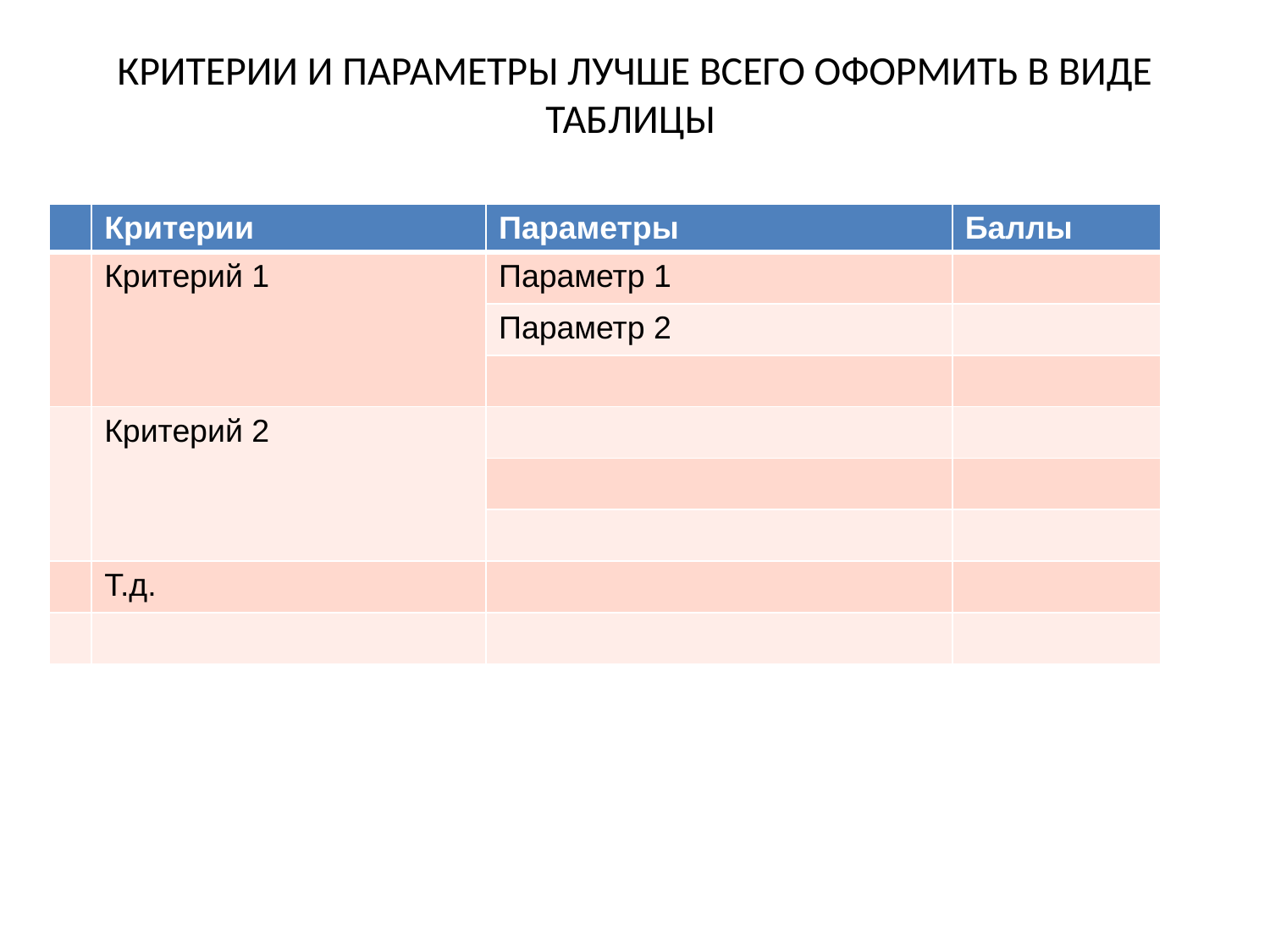

# КРИТЕРИИ И ПАРАМЕТРЫ ЛУЧШЕ ВСЕГО ОФОРМИТЬ В ВИДЕ ТАБЛИЦЫ
|  | Критерии | Параметры | Баллы |
| --- | --- | --- | --- |
|  | Критерий 1 | Параметр 1 |  |
|  |  | Параметр 2 |  |
|  |  |  |  |
|  | Критерий 2 |  |  |
|  |  |  |  |
|  |  |  |  |
|  | Т.д. |  |  |
|  |  |  |  |